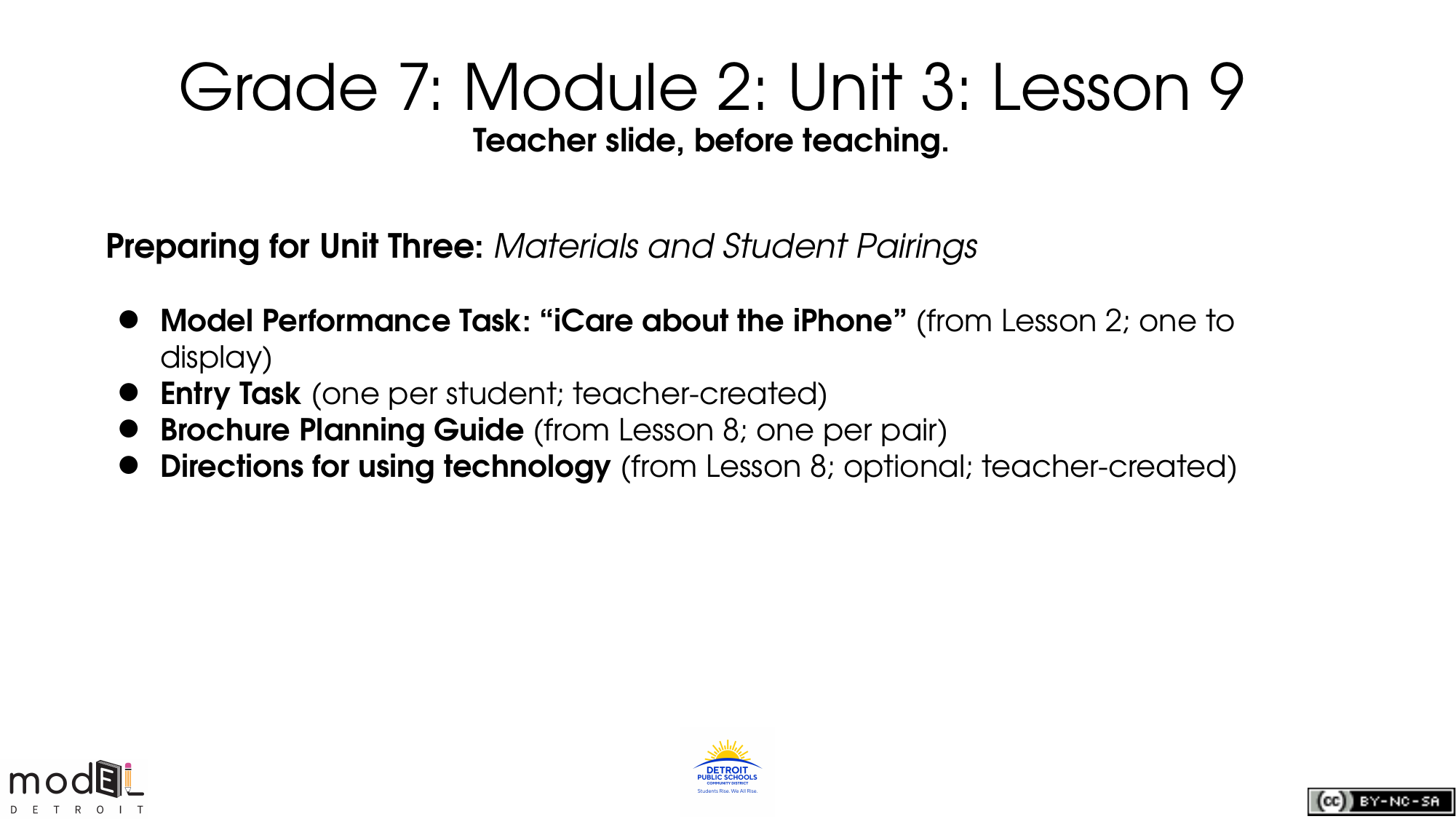

# Grade 7: Module 2: Unit 3: Lesson 9
Teacher slide, before teaching.
Preparing for Unit Three: Materials and Student Pairings

Model Performance Task: “iCare about the iPhone” (from Lesson 2; one to display)
Entry Task (one per student; teacher-created)
Brochure Planning Guide (from Lesson 8; one per pair)
Directions for using technology (from Lesson 8; optional; teacher-created)